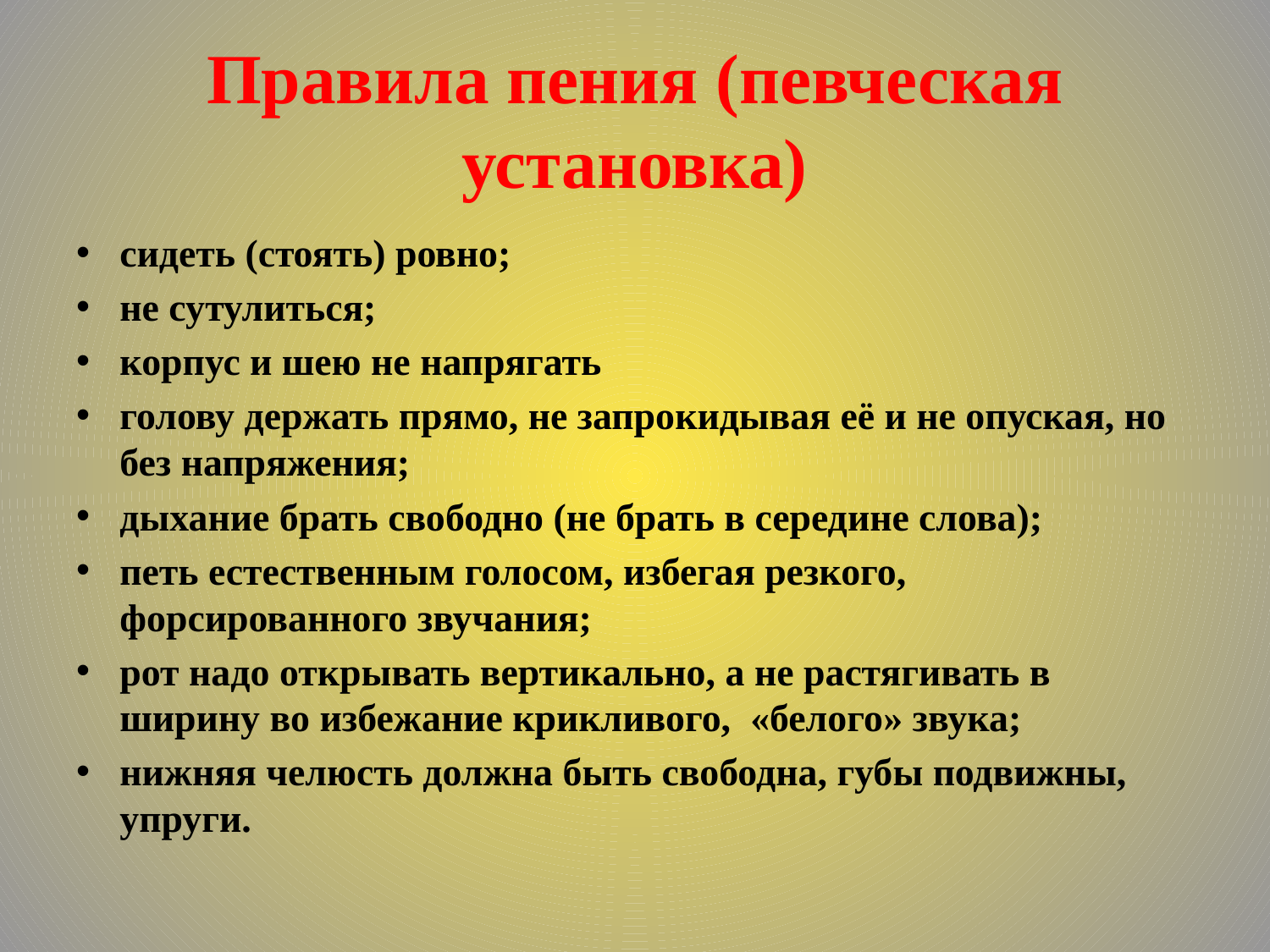

# Правила пения (певческая установка)
сидеть (стоять) ровно;
не сутулиться;
корпус и шею не напрягать
голову держать прямо, не запрокидывая её и не опуская, но без напряжения;
дыхание брать свободно (не брать в середине слова);
петь естественным голосом, избегая резкого, форсированного звучания;
рот надо открывать вертикально, а не растягивать в ширину во избежание крикливого,  «белого» звука;
нижняя челюсть должна быть свободна, губы подвижны, упруги.